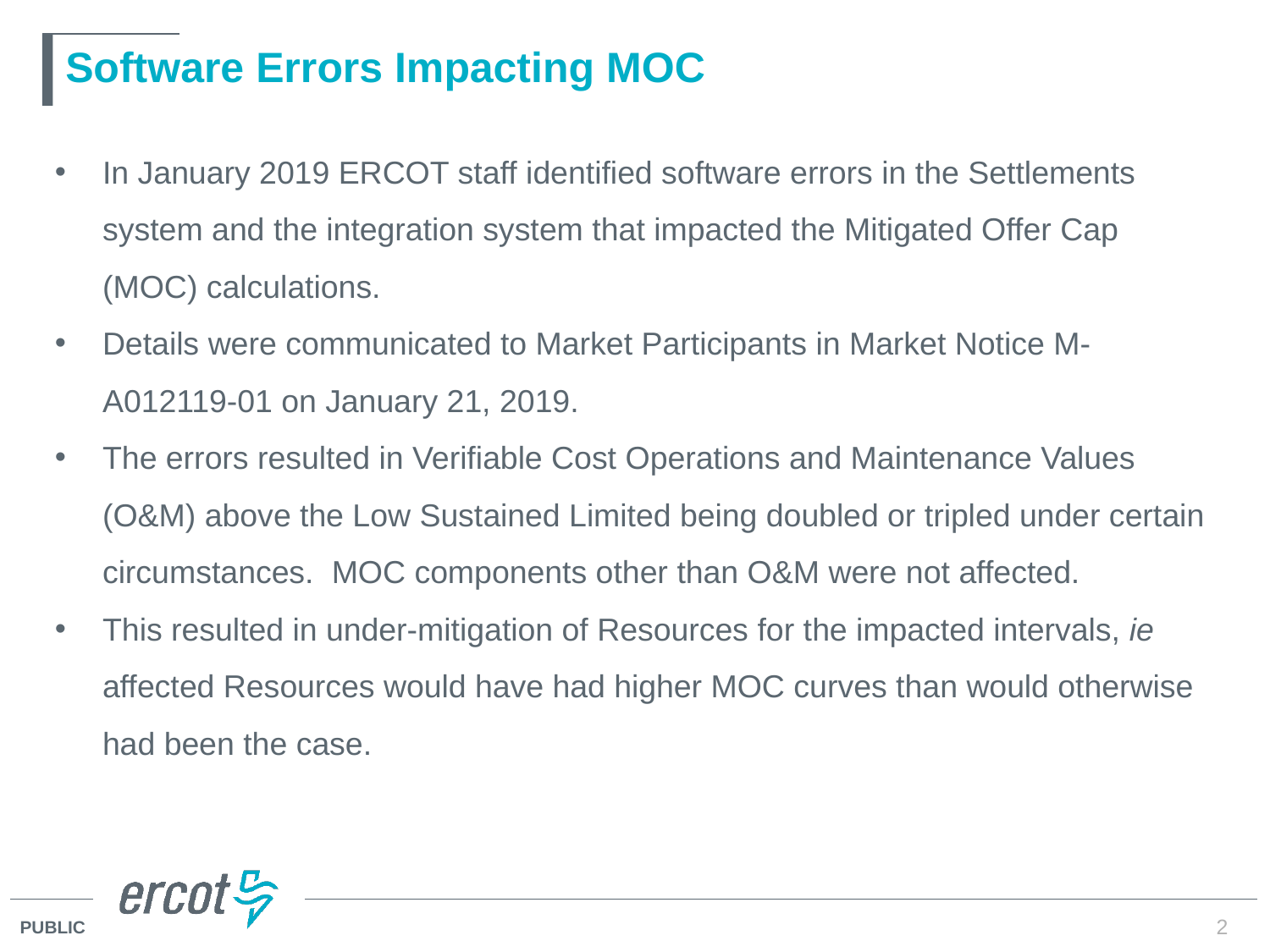

# Software Errors Impacting MOC
In January 2019 ERCOT staff identified software errors in the Settlements system and the integration system that impacted the Mitigated Offer Cap (MOC) calculations.
Details were communicated to Market Participants in Market Notice M-A012119-01 on January 21, 2019.
The errors resulted in Verifiable Cost Operations and Maintenance Values (O&M) above the Low Sustained Limited being doubled or tripled under certain circumstances.  MOC components other than O&M were not affected.
This resulted in under-mitigation of Resources for the impacted intervals, ie affected Resources would have had higher MOC curves than would otherwise had been the case.
2